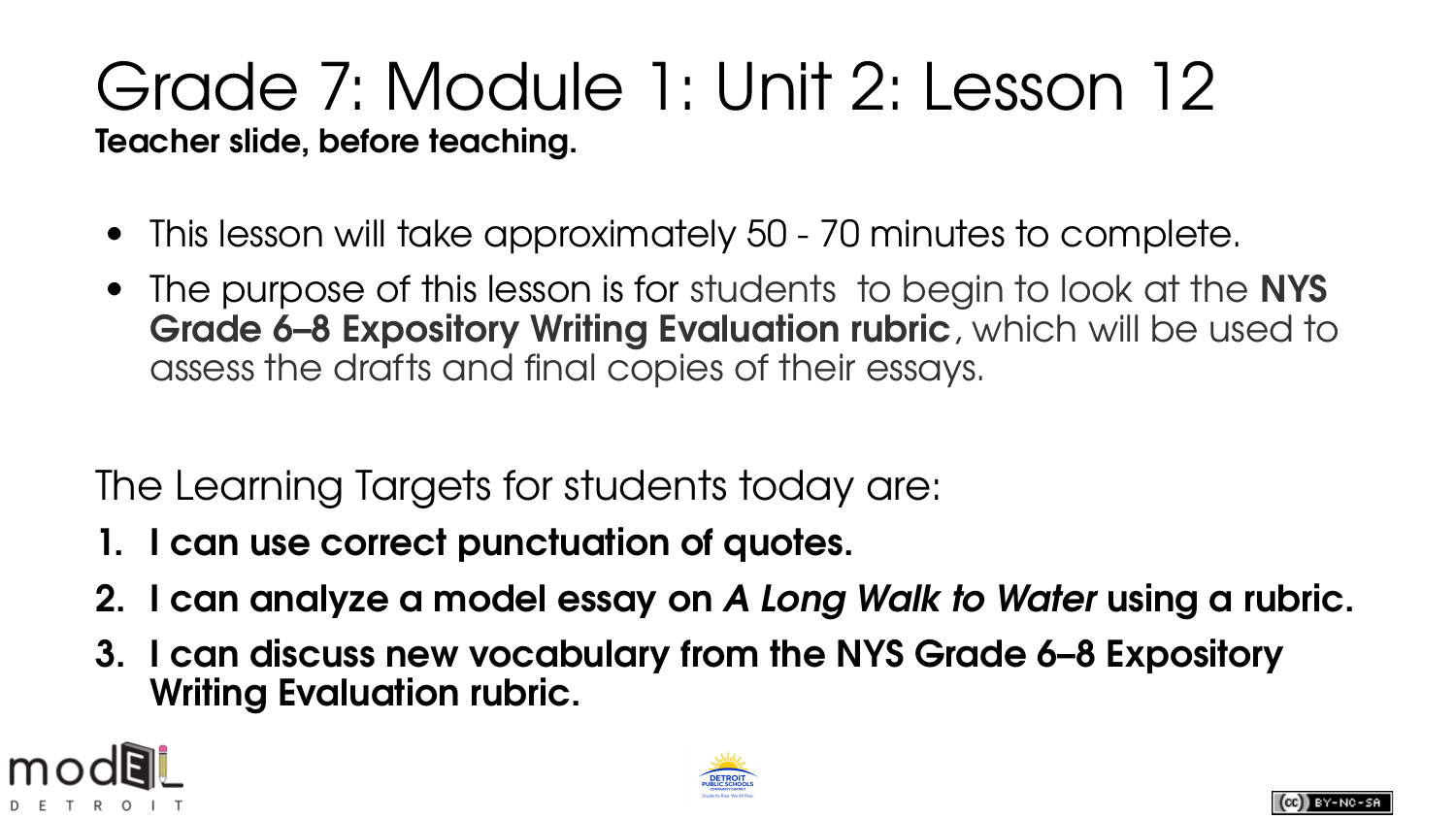

# Grade 7: Module 1: Unit 2: Lesson 12
Teacher slide, before teaching.
This lesson will take approximately 50 - 70 minutes to complete.
The purpose of this lesson is for students  to begin to look at the NYS Grade 6–8 Expository Writing Evaluation rubric, which will be used to assess the drafts and final copies of their essays.

The Learning Targets for students today are:
I can use correct punctuation of quotes.
I can analyze a model essay on A Long Walk to Water using a rubric.
I can discuss new vocabulary from the NYS Grade 6–8 Expository Writing Evaluation rubric.